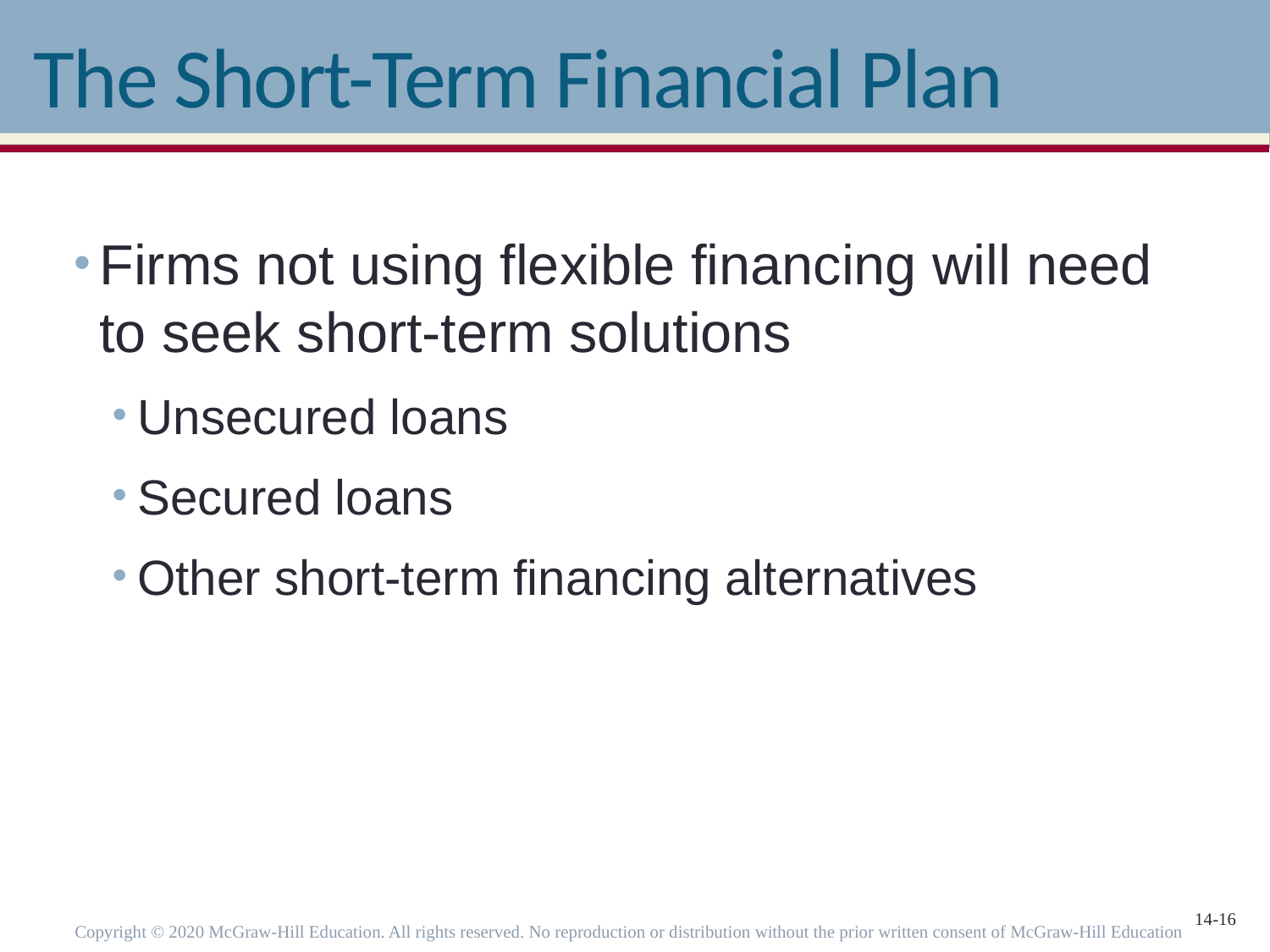

# The Short-Term Financial Plan
Firms not using flexible financing will need to seek short-term solutions
Unsecured loans
Secured loans
Other short-term financing alternatives
Copyright © 2020 McGraw-Hill Education. All rights reserved. No reproduction or distribution without the prior written consent of McGraw-Hill Education